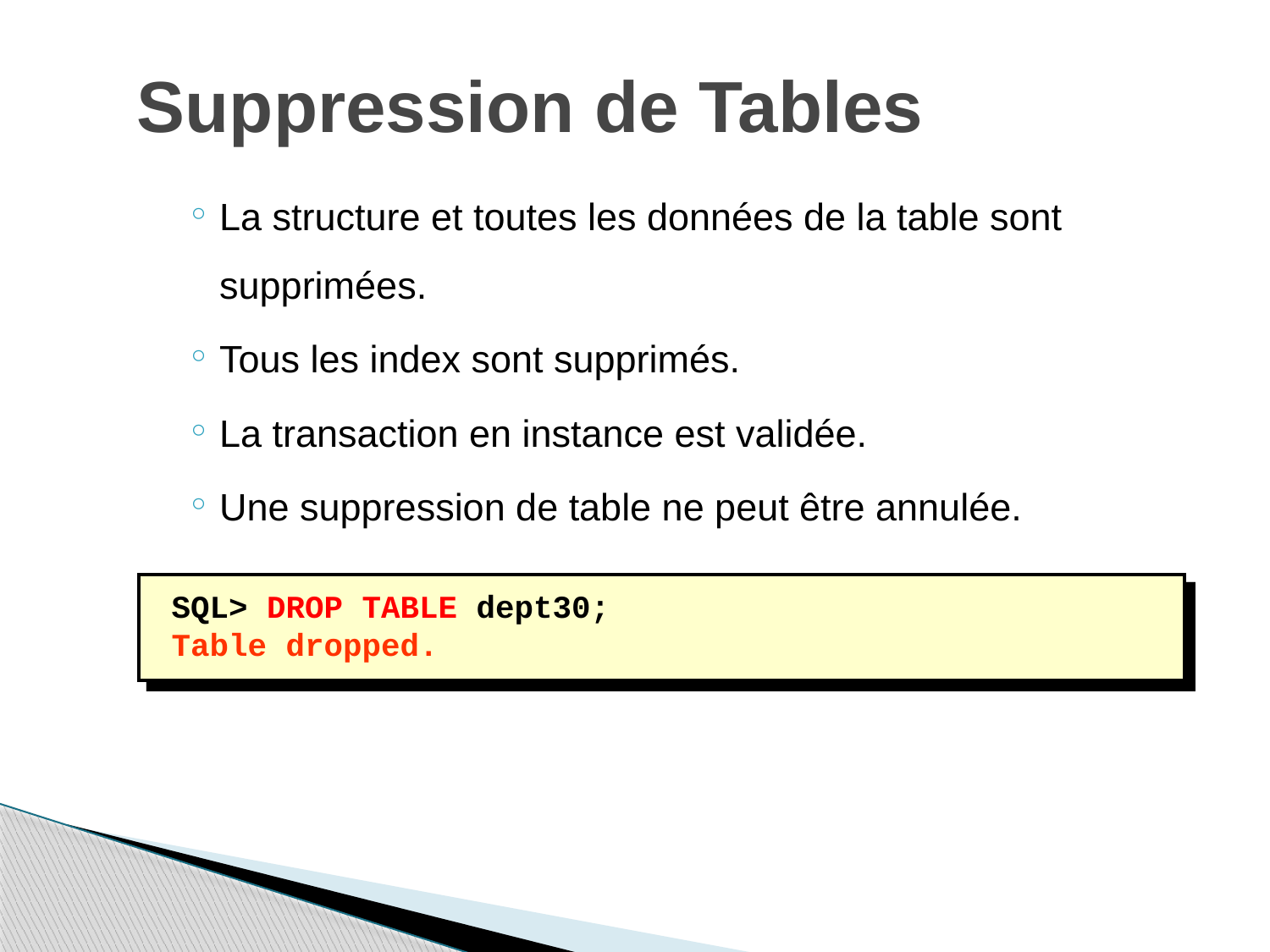

# Suppression de Tables
La structure et toutes les données de la table sont supprimées.
Tous les index sont supprimés.
La transaction en instance est validée.
Une suppression de table ne peut être annulée.
SQL> DROP TABLE dept30;
Table dropped.